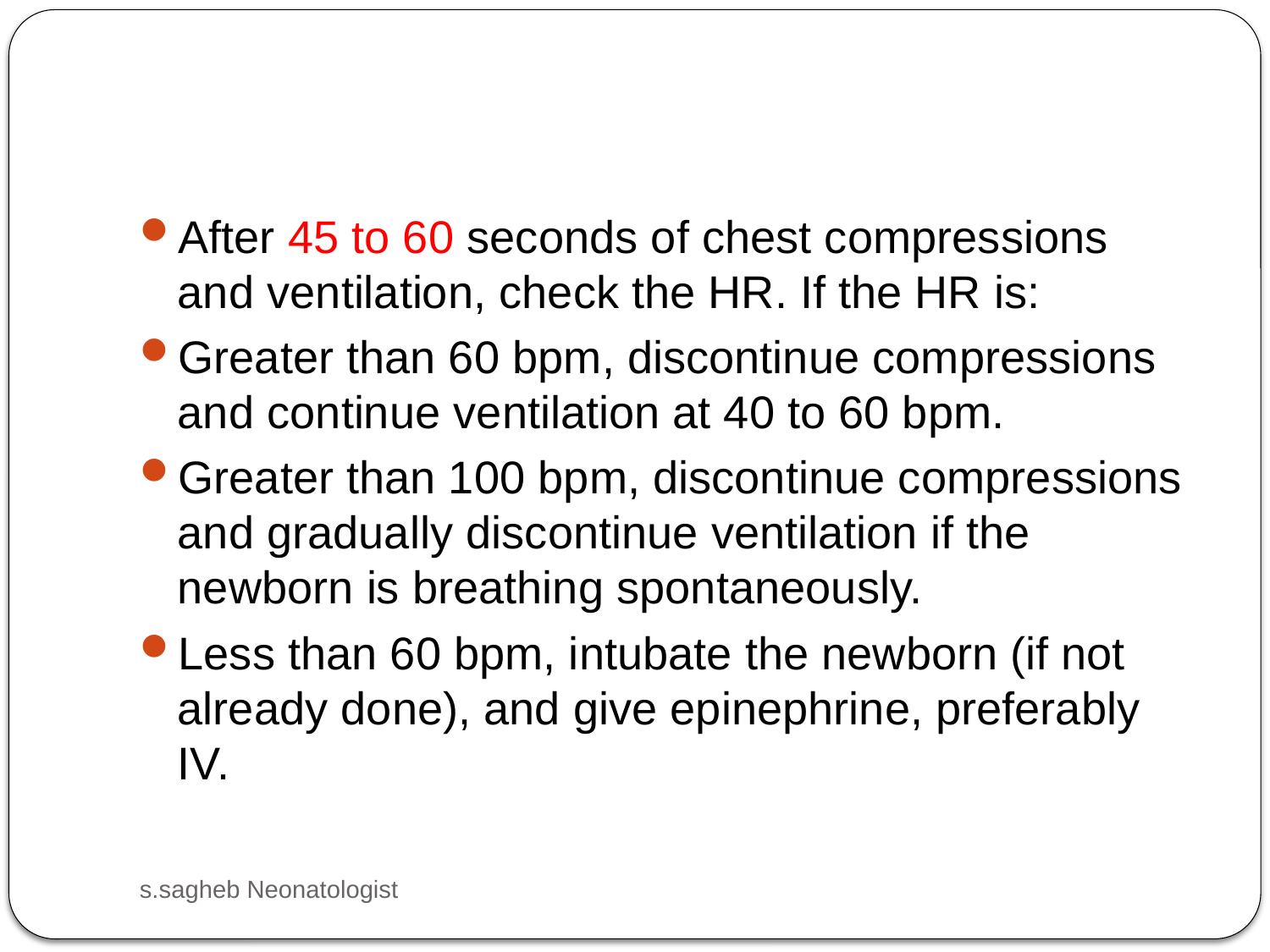

#
After 45 to 60 seconds of chest compressions and ventilation, check the HR. If the HR is:
Greater than 60 bpm, discontinue compressions and continue ventilation at 40 to 60 bpm.
Greater than 100 bpm, discontinue compressions and gradually discontinue ventilation if the newborn is breathing spontaneously.
Less than 60 bpm, intubate the newborn (if not already done), and give epinephrine, preferably IV.
s.sagheb Neonatologist